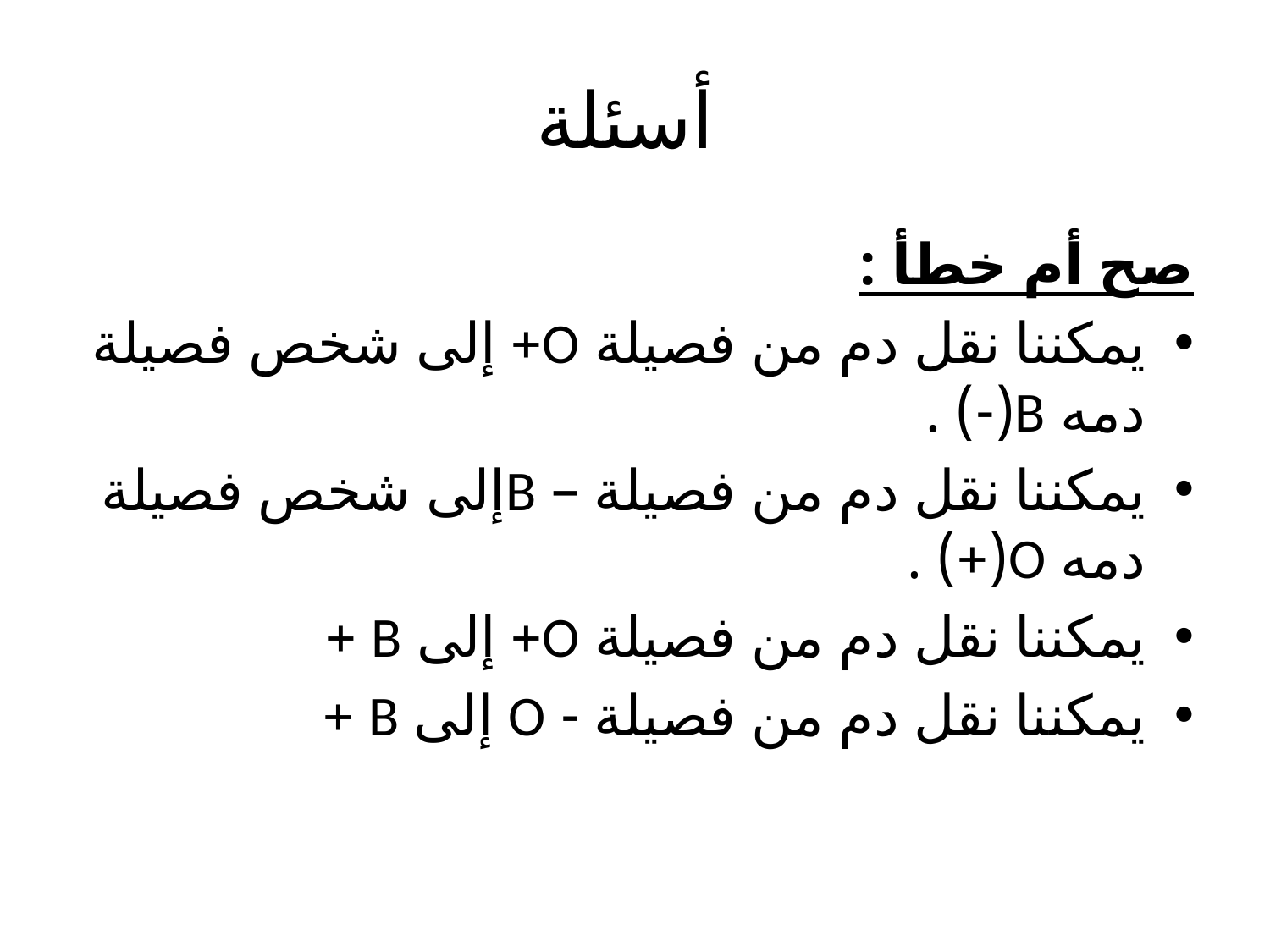

# أسئلة
صح أم خطأ :
يمكننا نقل دم من فصيلة O+ إلى شخص فصيلة دمه B(-) .
يمكننا نقل دم من فصيلة – Bإلى شخص فصيلة دمه O(+) .
يمكننا نقل دم من فصيلة O+ إلى B +
يمكننا نقل دم من فصيلة - O إلى B +